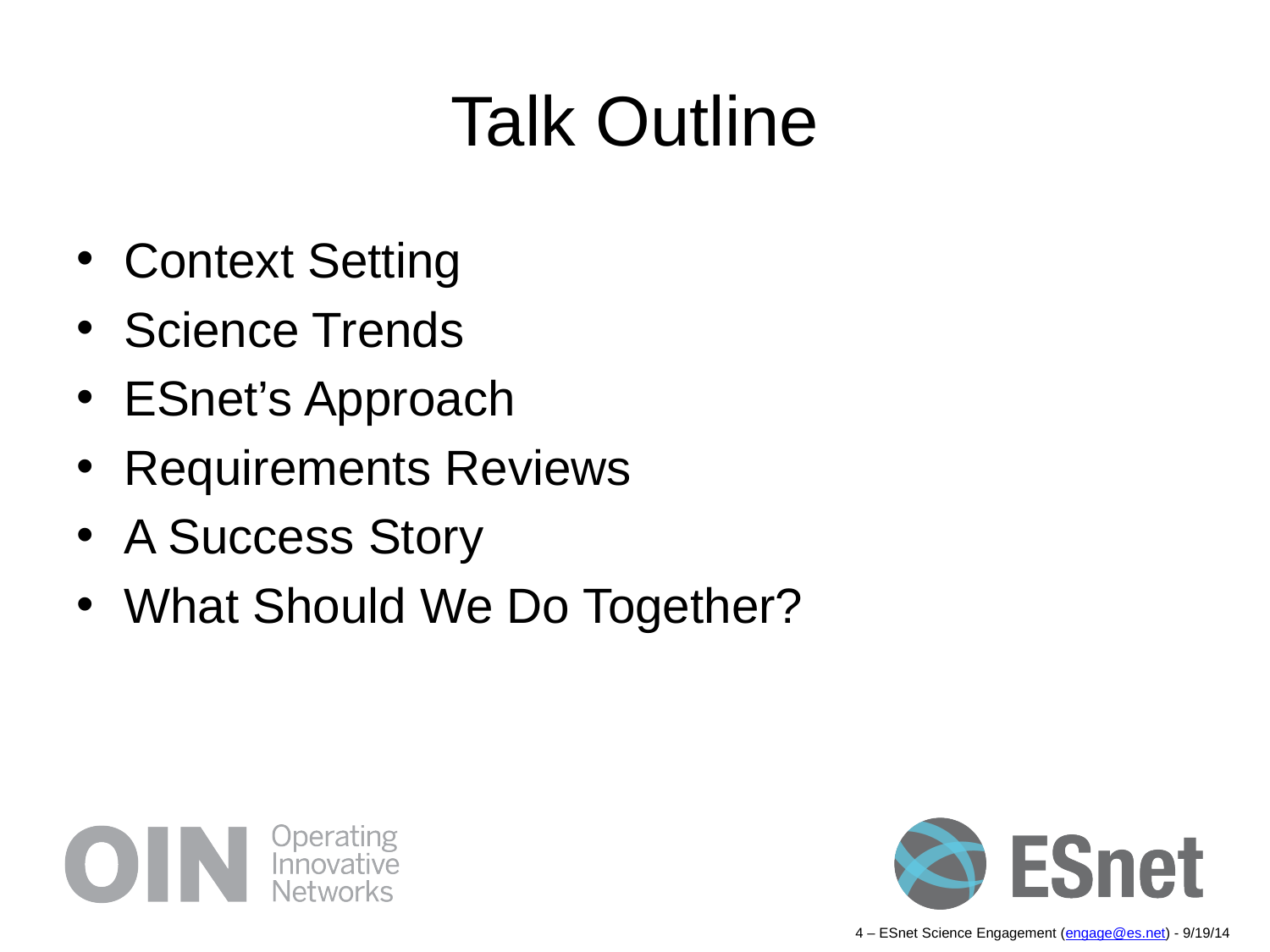

# Talk Outline
Context Setting
Science Trends
ESnet’s Approach
Requirements Reviews
A Success Story
What Should We Do Together?

4 – ESnet Science Engagement (engage@es.net) - 9/19/14